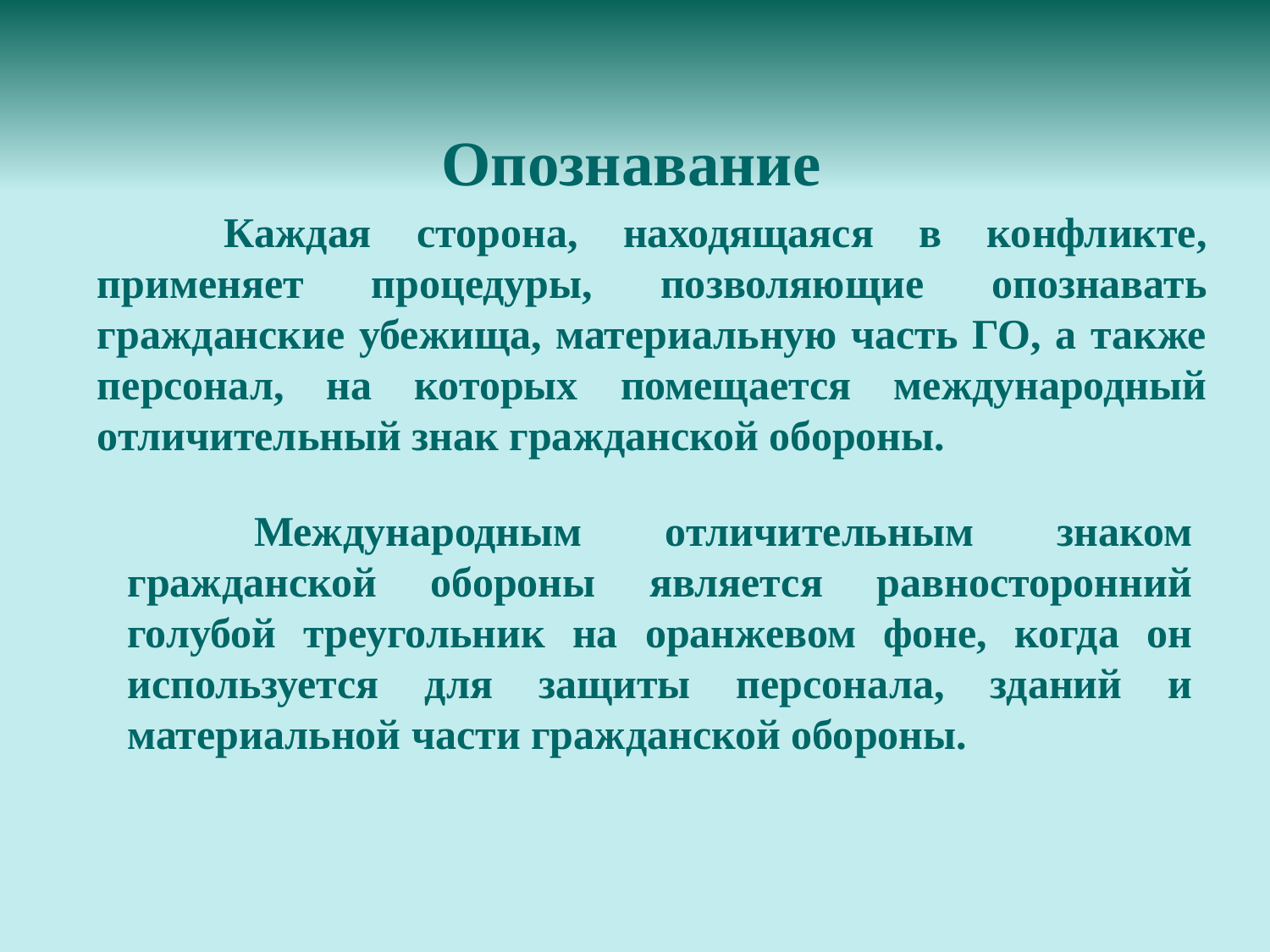

Опознавание
	Каждая сторона, находящаяся в конфликте, применяет процедуры, позволяющие опознавать гражданские убежища, материальную часть ГО, а также персонал, на которых помещается международный отличительный знак гражданской обороны.
	Международным отличительным знаком гражданской обороны является равносторонний голубой треугольник на оранжевом фоне, когда он используется для защиты персонала, зданий и материальной части гражданской обороны.